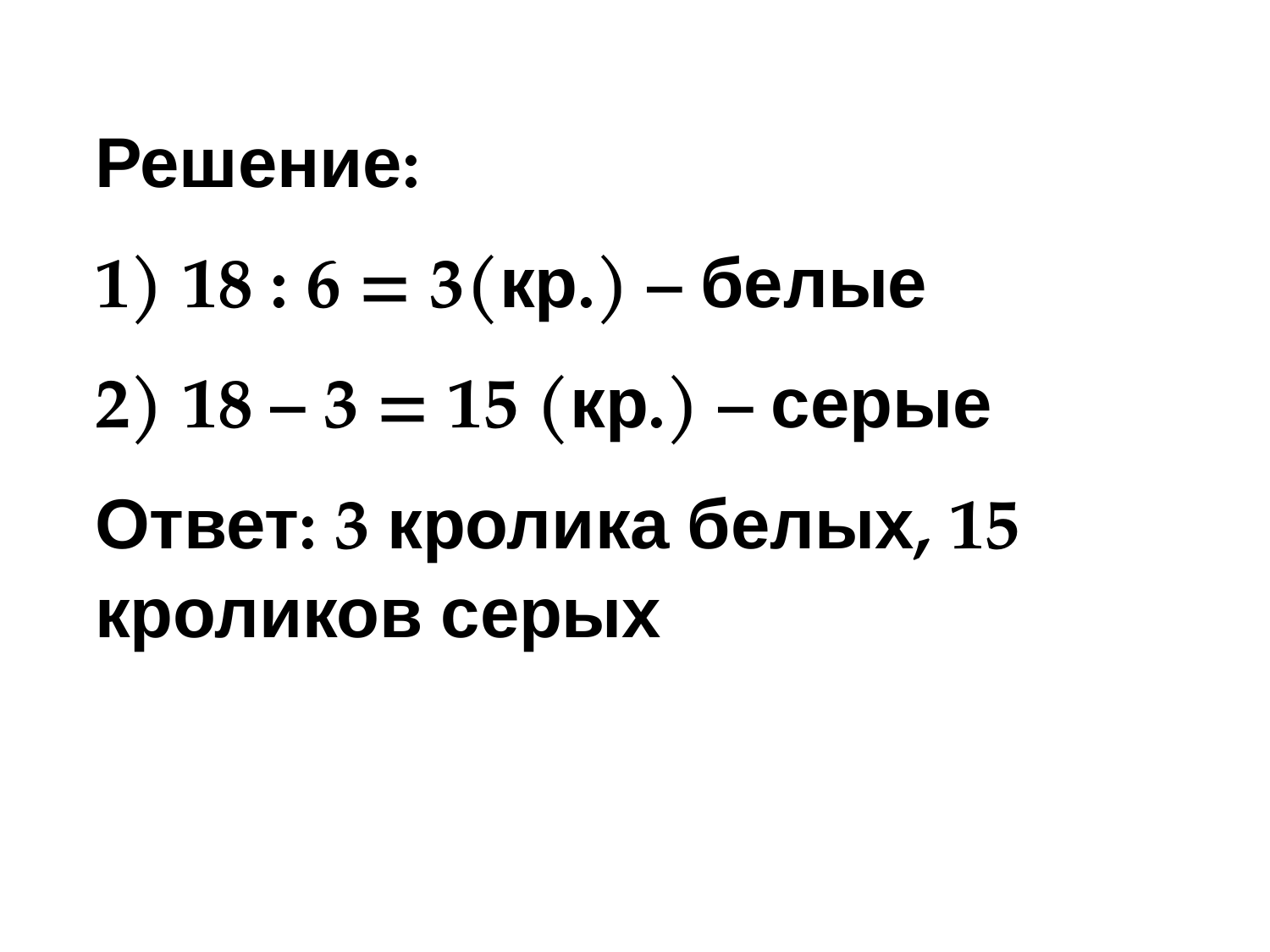

Решение:
1) 18 : 6 = 3(кр.) – белые
2) 18 – 3 = 15 (кр.) – серые
Ответ: 3 кролика белых, 15 кроликов серых